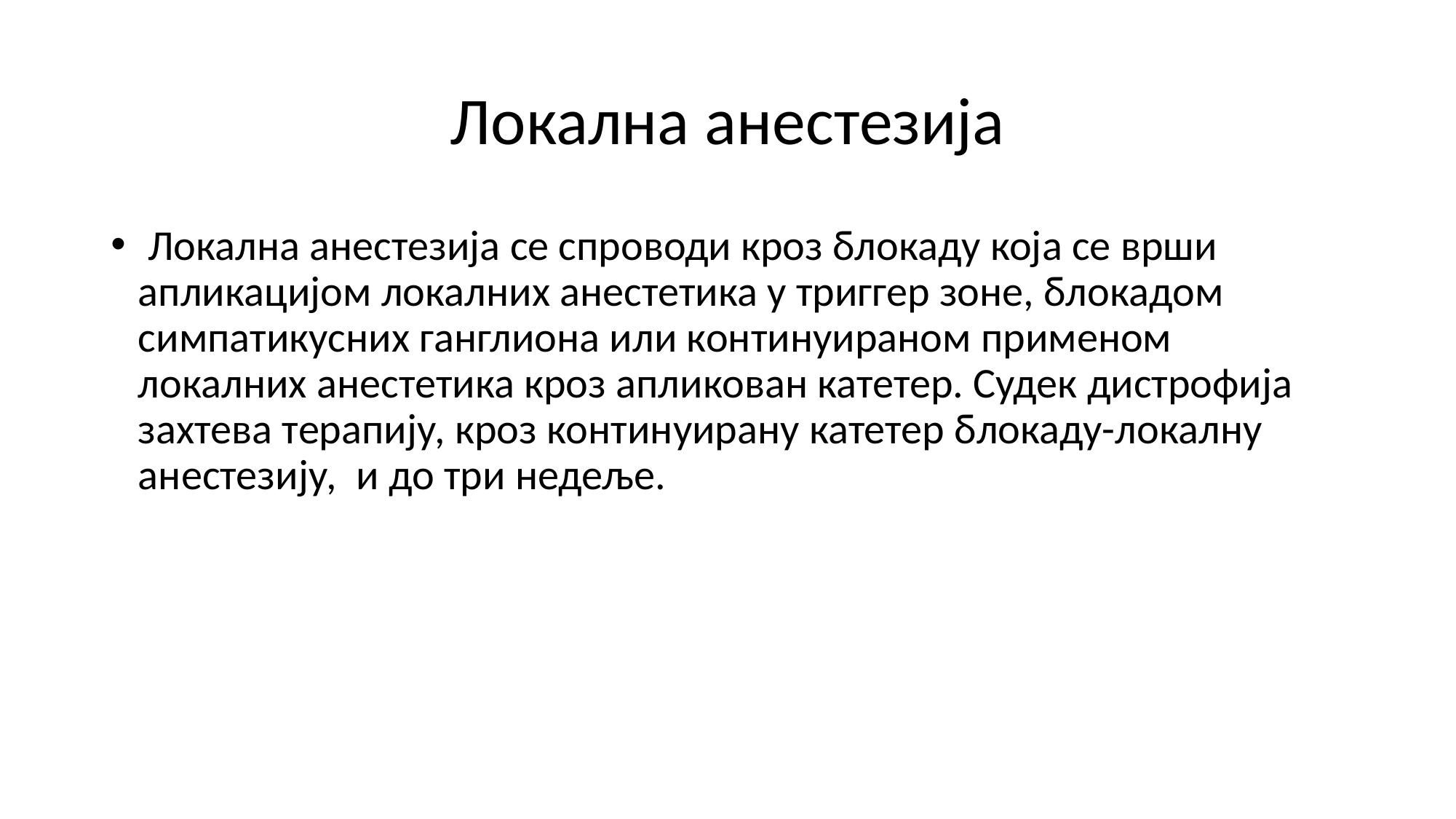

# Локална анестезија
 Локална анестезија се спроводи кроз блокаду која се врши апликацијом локалних анестетика у триггер зоне, блокадом симпатикусних ганглиона или континуираном применом локалних анестетика кроз апликован катетер. Судек дистрофија захтева терапију, кроз континуирану катетер блокаду-локалну анестезију,  и до три недеље.